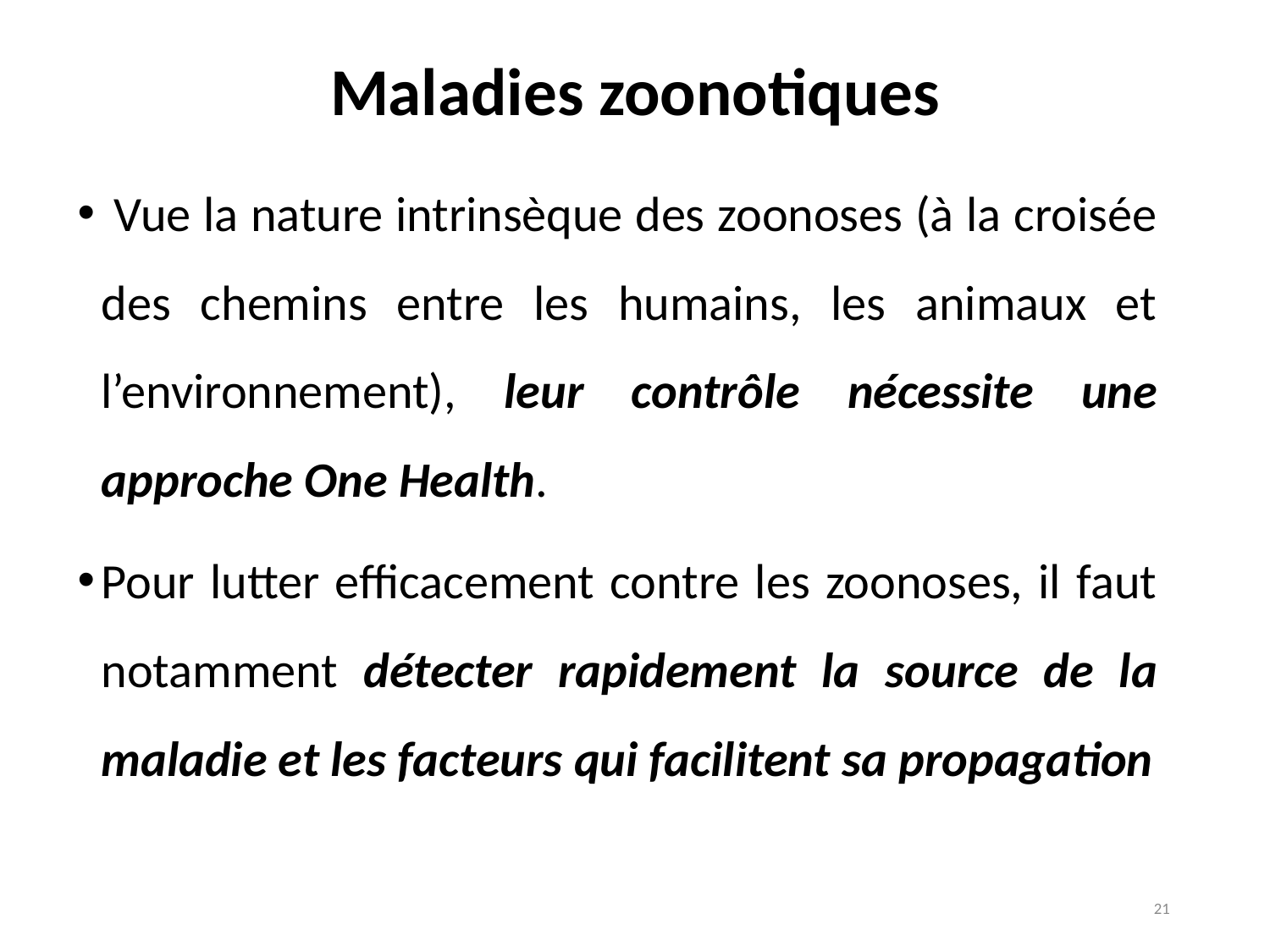

# Maladies zoonotiques
 Vue la nature intrinsèque des zoonoses (à la croisée des chemins entre les humains, les animaux et l’environnement), leur contrôle nécessite une approche One Health.
Pour lutter efficacement contre les zoonoses, il faut notamment détecter rapidement la source de la maladie et les facteurs qui facilitent sa propagation
21